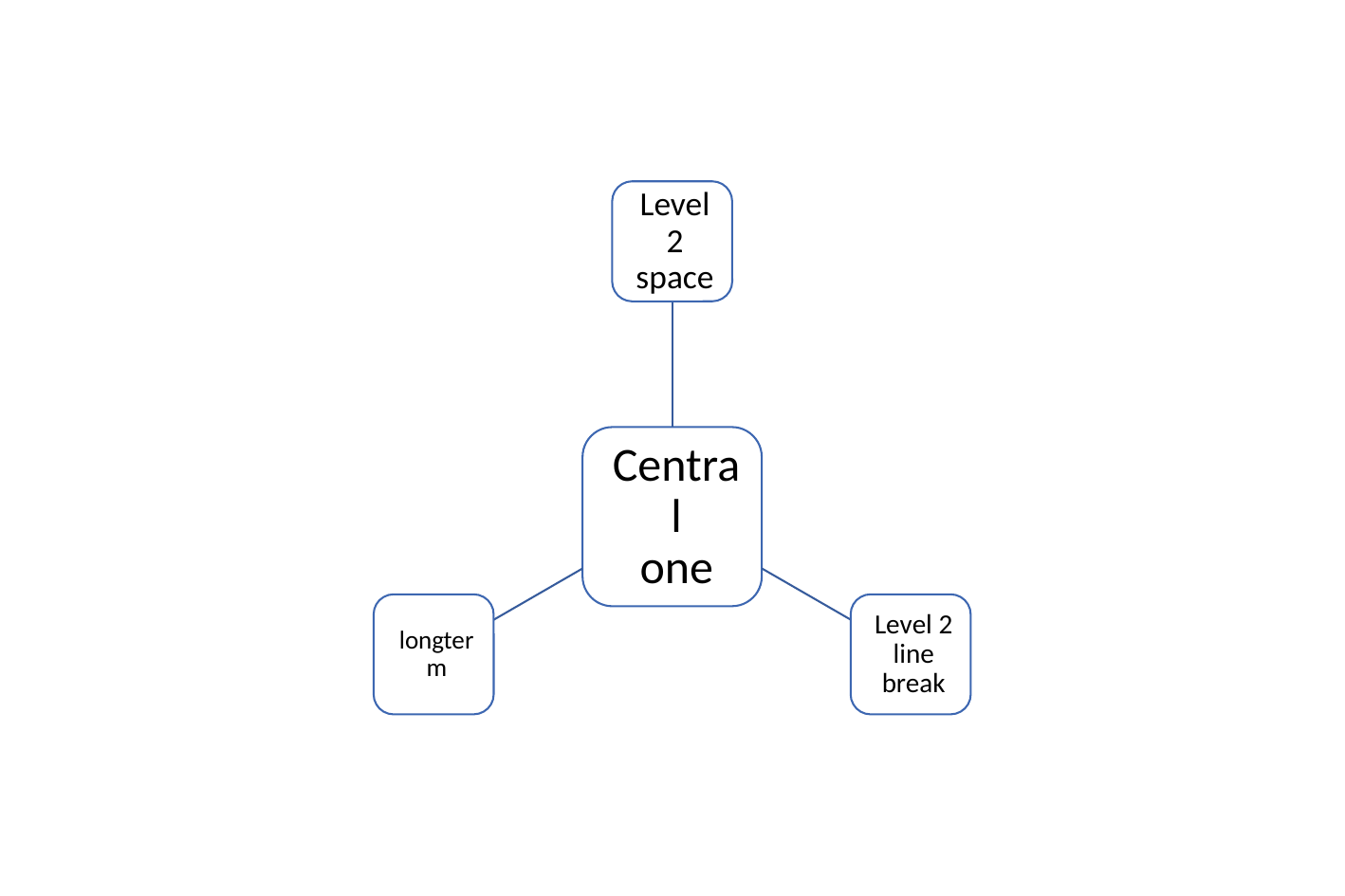

Central
one
Level 2 space
Level 2
line break
longterm